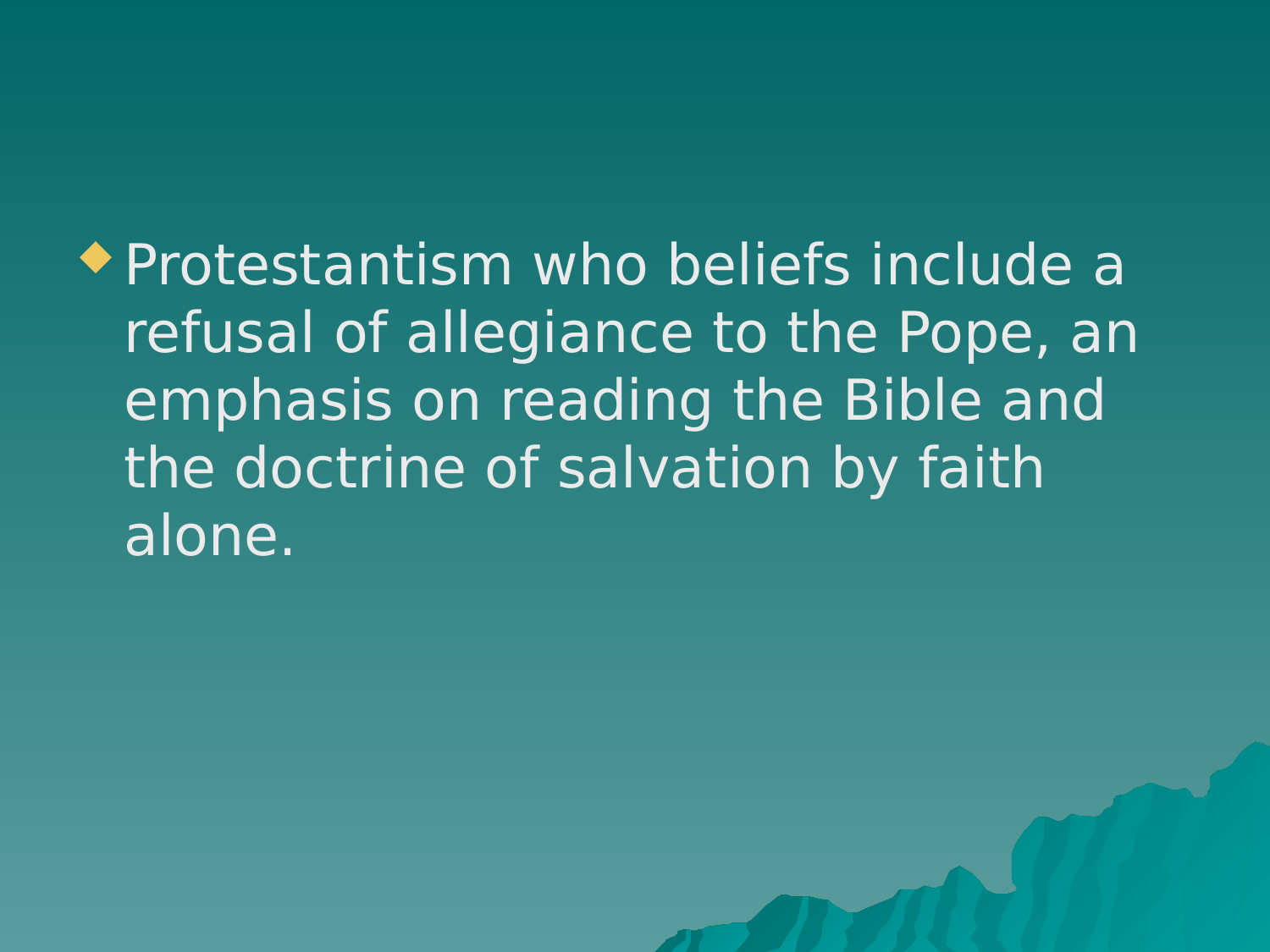

#
Protestantism who beliefs include a refusal of allegiance to the Pope, an emphasis on reading the Bible and the doctrine of salvation by faith alone.